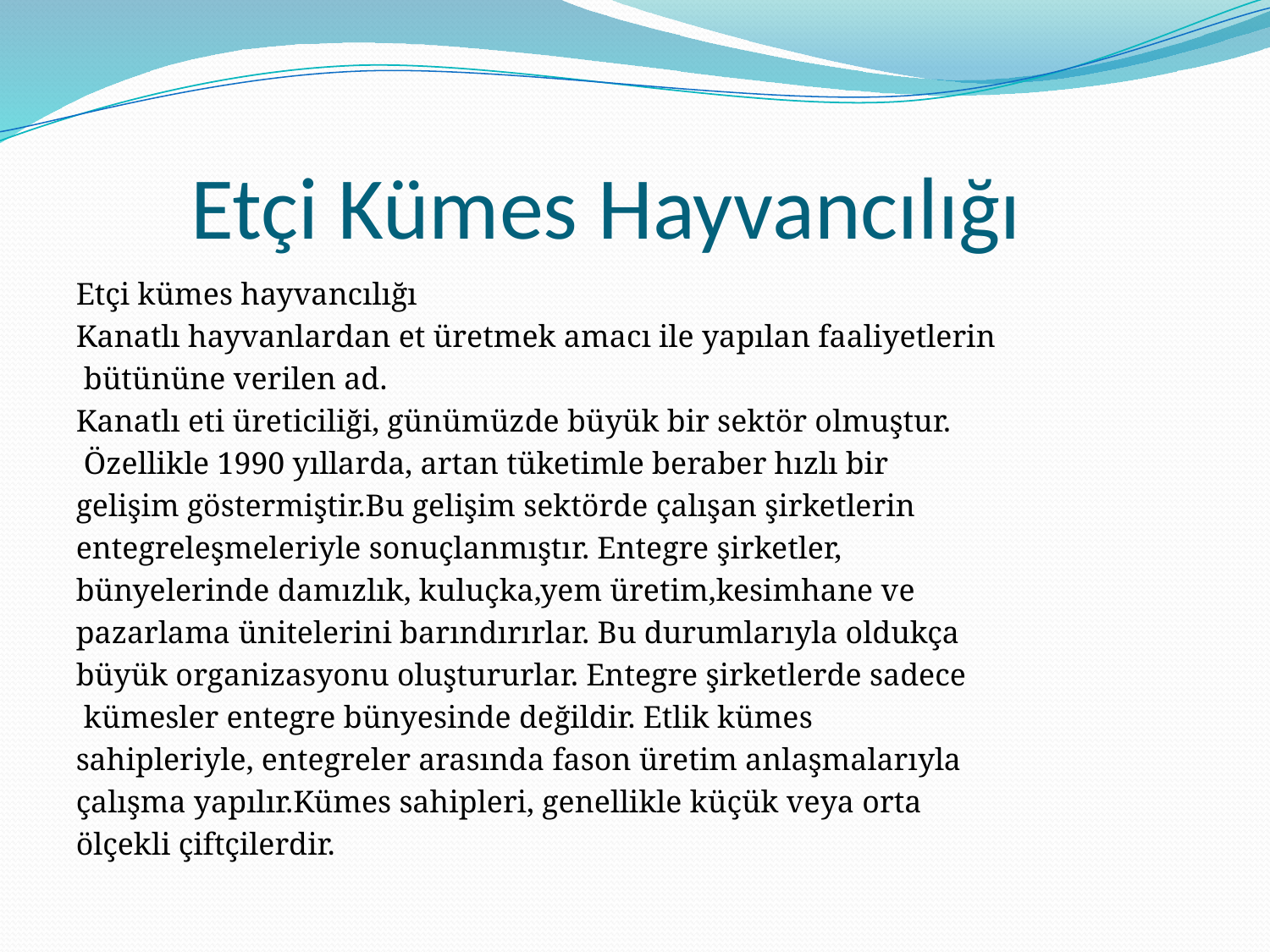

# Etçi Kümes Hayvancılığı
Etçi kümes hayvancılığı
Kanatlı hayvanlardan et üretmek amacı ile yapılan faaliyetlerin
 bütününe verilen ad.
Kanatlı eti üreticiliği, günümüzde büyük bir sektör olmuştur.
 Özellikle 1990 yıllarda, artan tüketimle beraber hızlı bir
gelişim göstermiştir.Bu gelişim sektörde çalışan şirketlerin
entegreleşmeleriyle sonuçlanmıştır. Entegre şirketler,
bünyelerinde damızlık, kuluçka,yem üretim,kesimhane ve
pazarlama ünitelerini barındırırlar. Bu durumlarıyla oldukça
büyük organizasyonu oluştururlar. Entegre şirketlerde sadece
 kümesler entegre bünyesinde değildir. Etlik kümes
sahipleriyle, entegreler arasında fason üretim anlaşmalarıyla
çalışma yapılır.Kümes sahipleri, genellikle küçük veya orta
ölçekli çiftçilerdir.